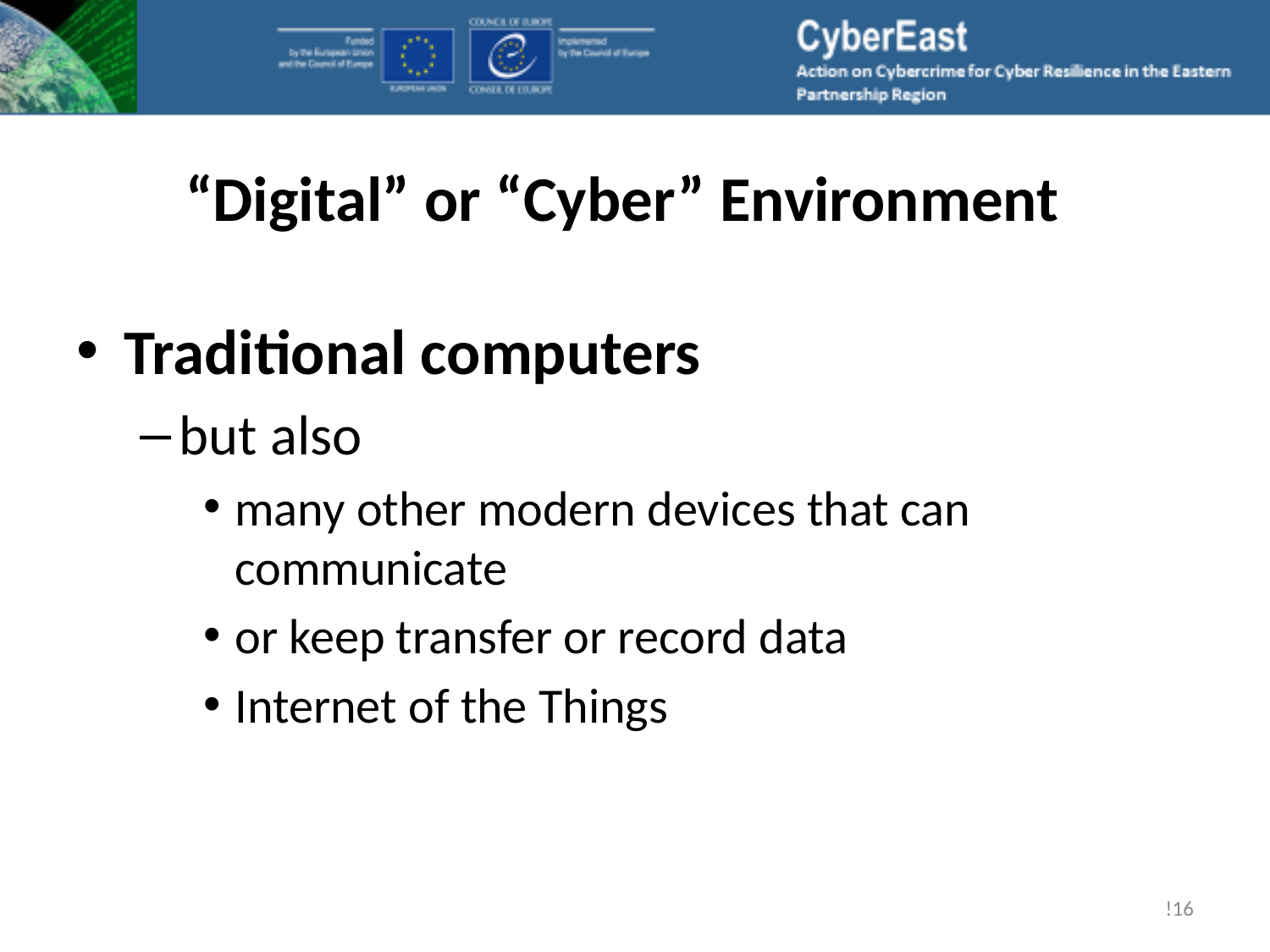

# “Digital” or “Cyber” Environment
Traditional computers
but also
many other modern devices that can communicate
or keep transfer or record data
Internet of the Things
!16